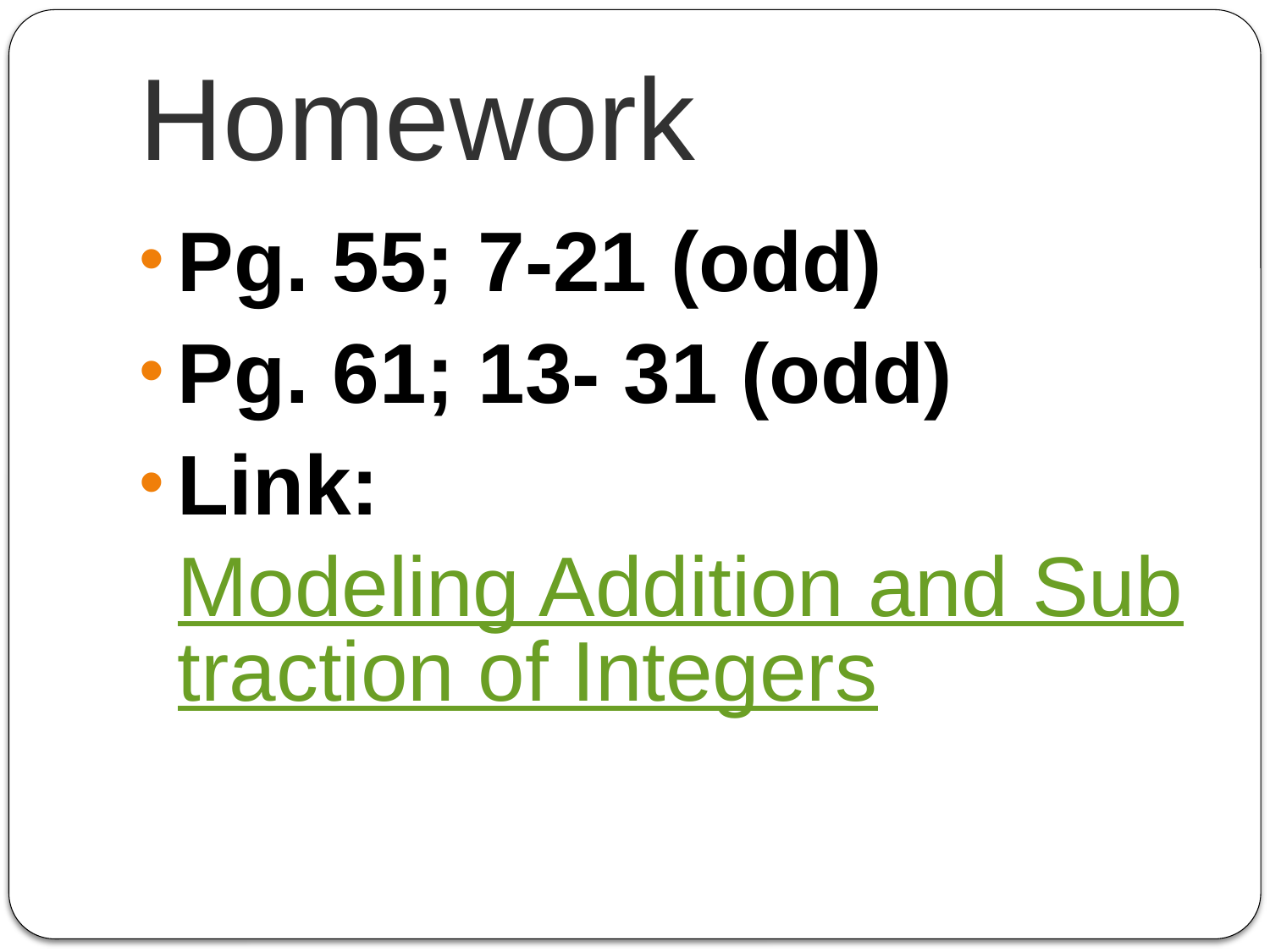

# Homework
Pg. 55; 7-21 (odd)
Pg. 61; 13- 31 (odd)
Link: Modeling Addition and Subtraction of Integers